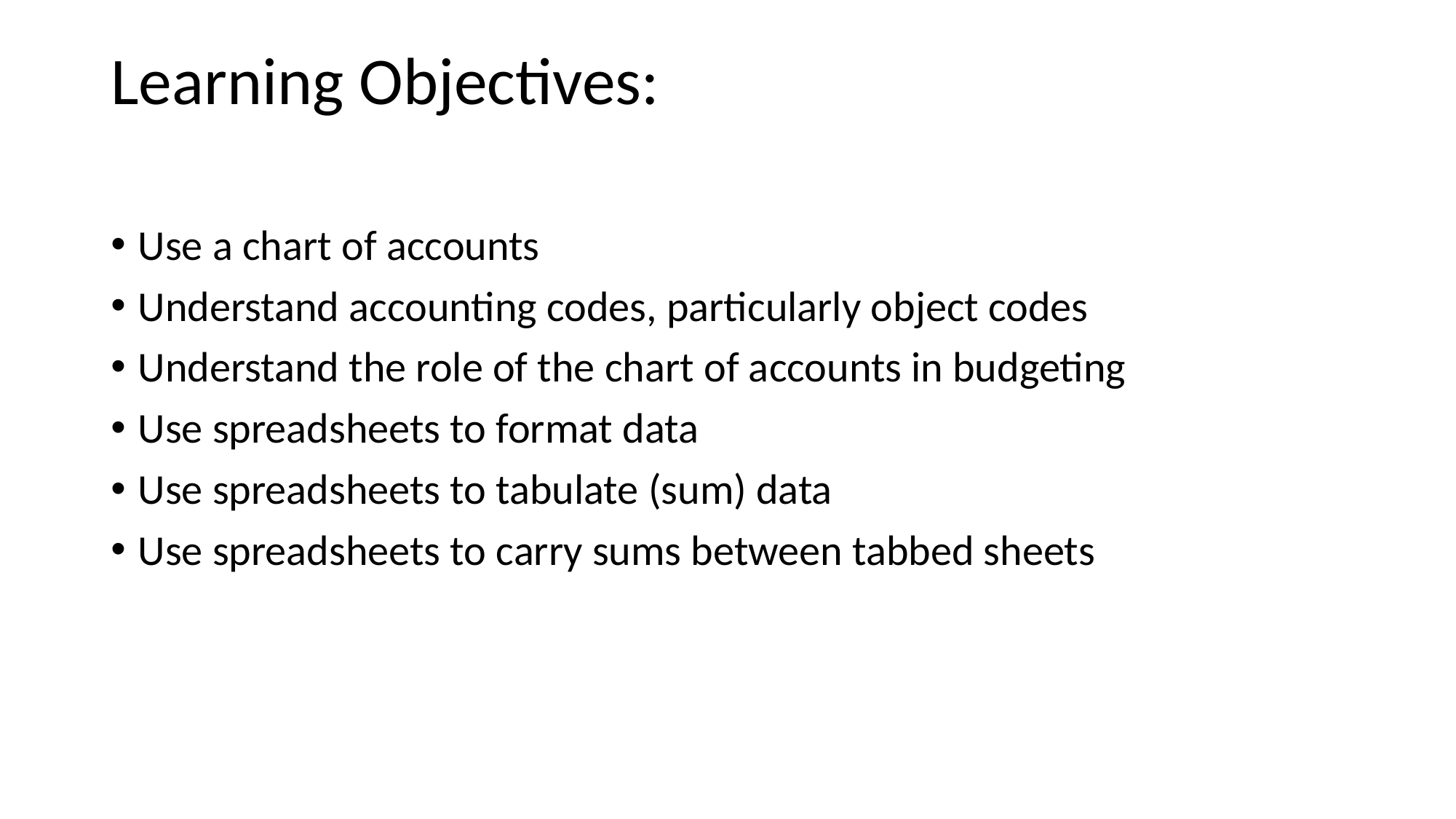

# Learning Objectives:
Use a chart of accounts
Understand accounting codes, particularly object codes
Understand the role of the chart of accounts in budgeting
Use spreadsheets to format data
Use spreadsheets to tabulate (sum) data
Use spreadsheets to carry sums between tabbed sheets